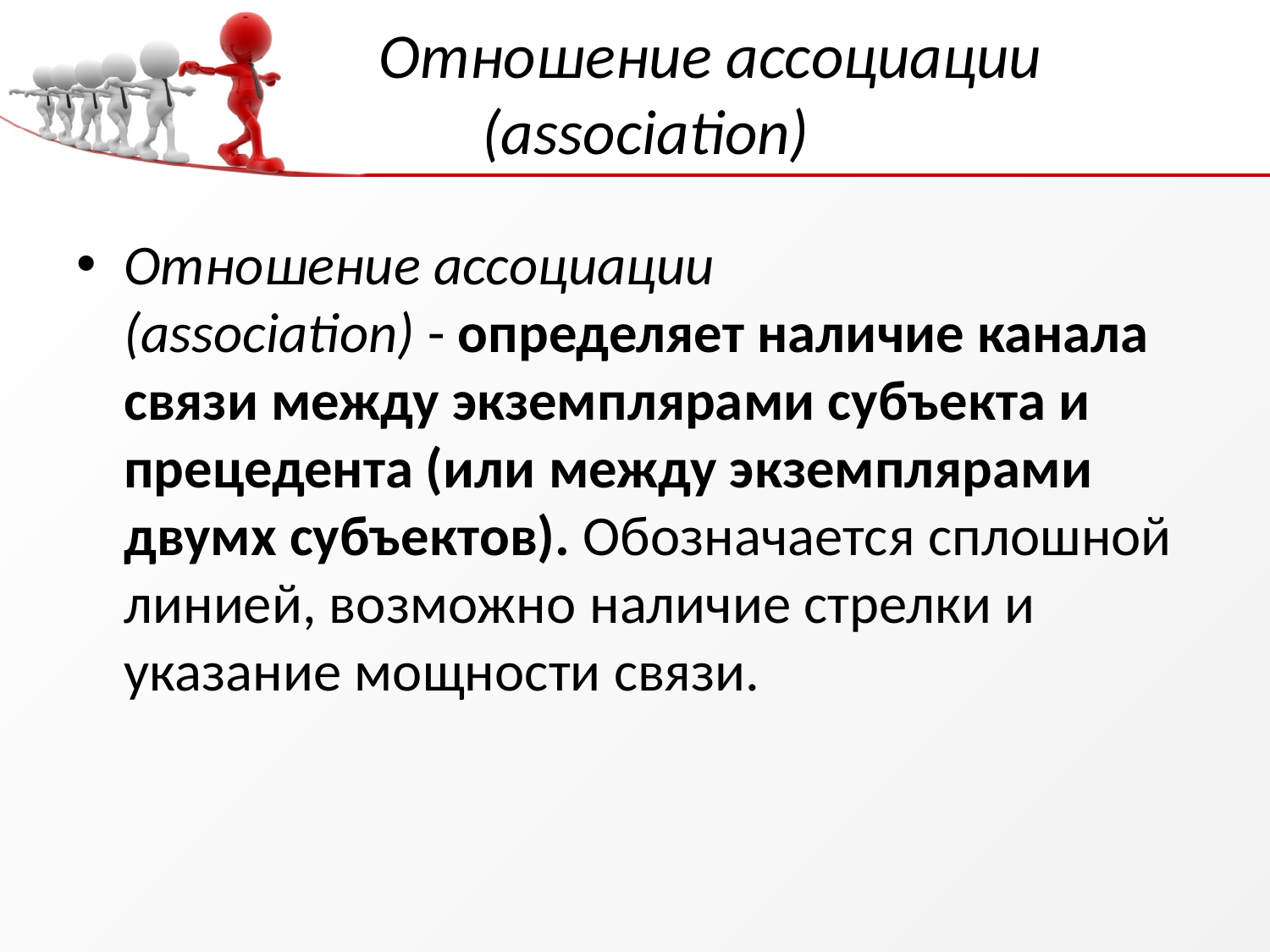

# Отношение ассоциации (association)
Отношение ассоциации (association) - определяет наличие канала связи между экземплярами субъекта и прецедента (или между экземплярами двумх субъектов). Обозначается сплошной линией, возможно наличие стрелки и указание мощности связи.